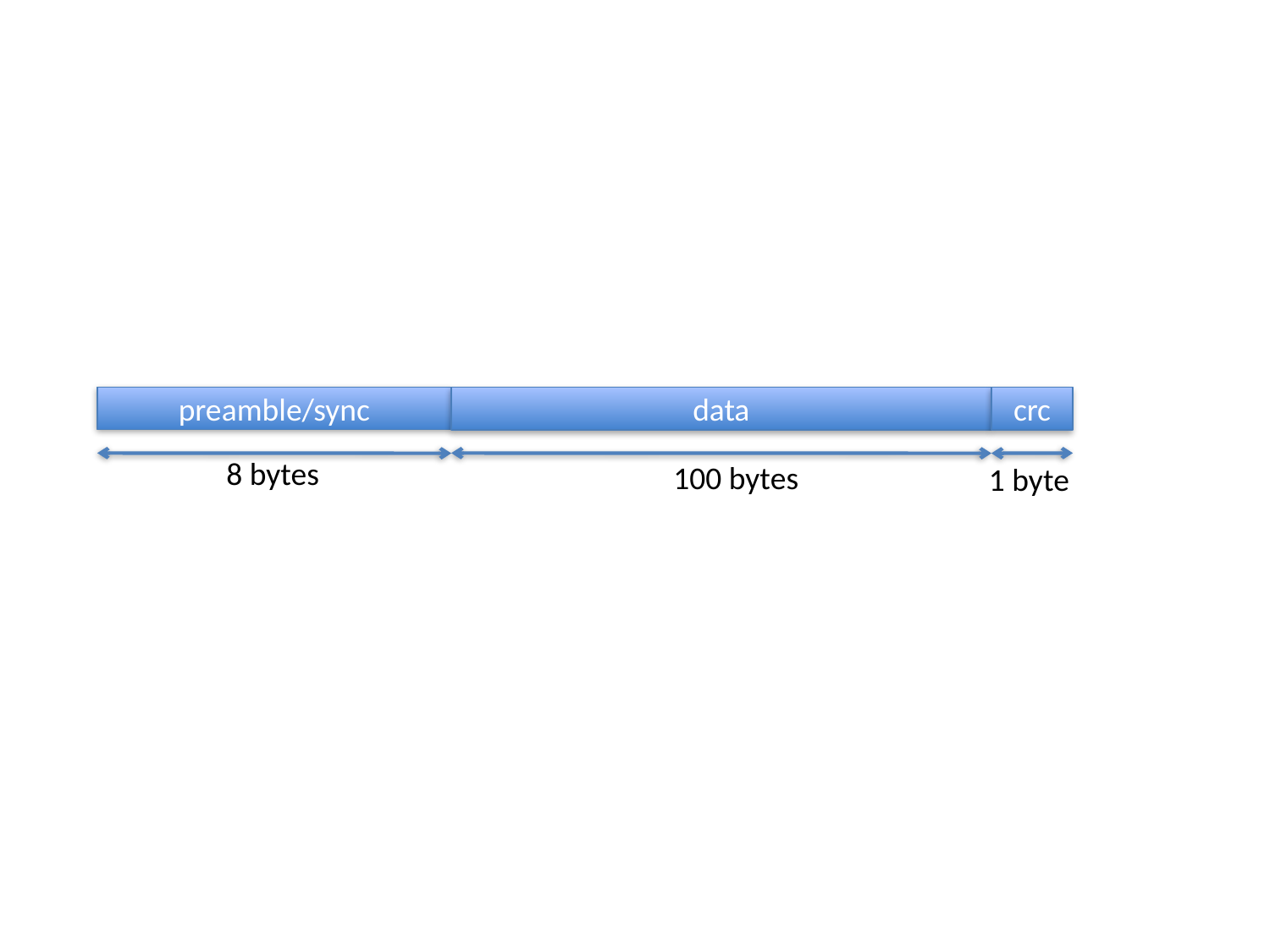

preamble/sync
data
crc
8 bytes
100 bytes
1 byte